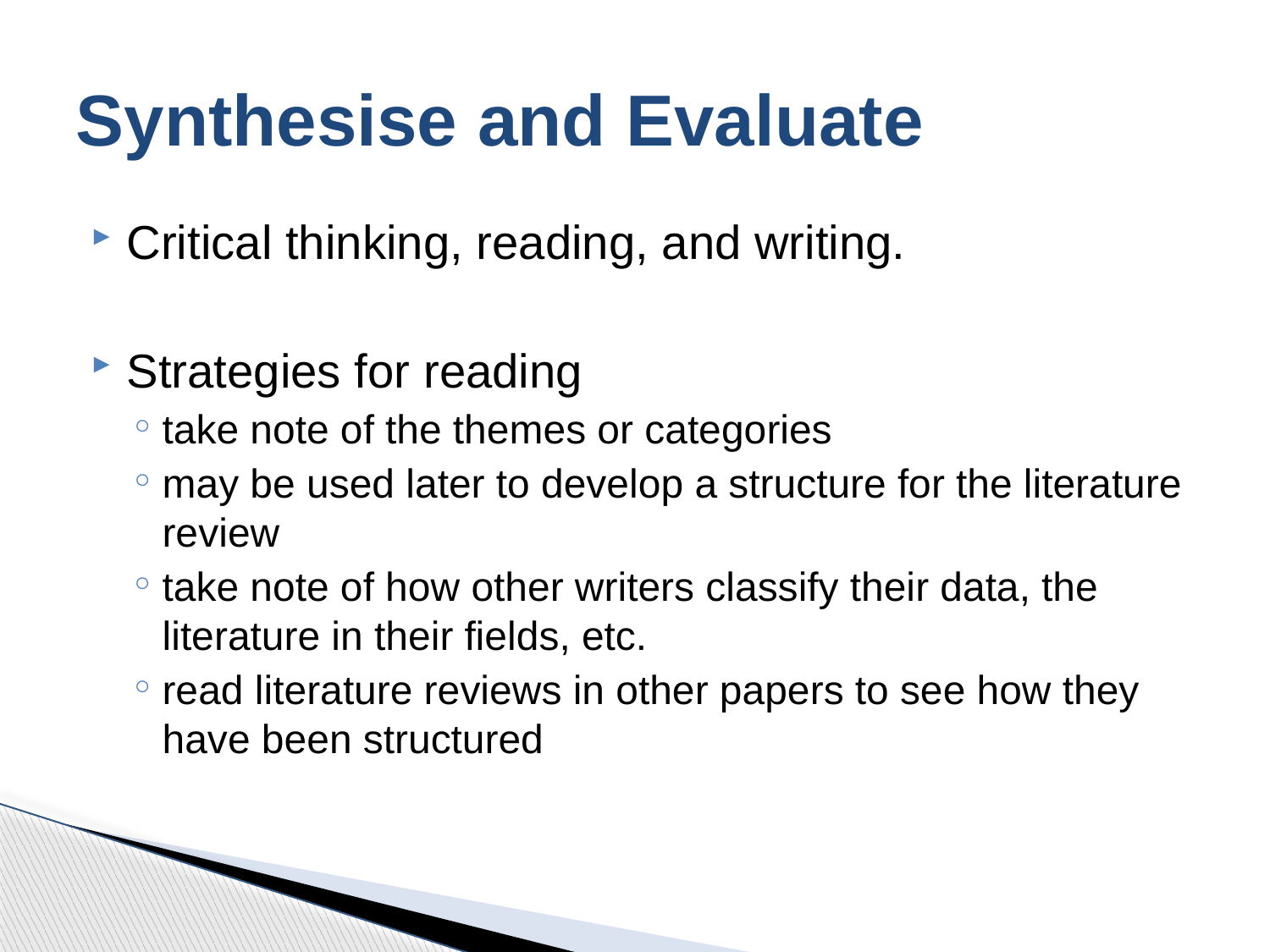

# Synthesise and Evaluate
Critical thinking, reading, and writing.

Strategies for reading
take note of the themes or categories
may be used later to develop a structure for the literature review
take note of how other writers classify their data, the literature in their fields, etc.
read literature reviews in other papers to see how they have been structured